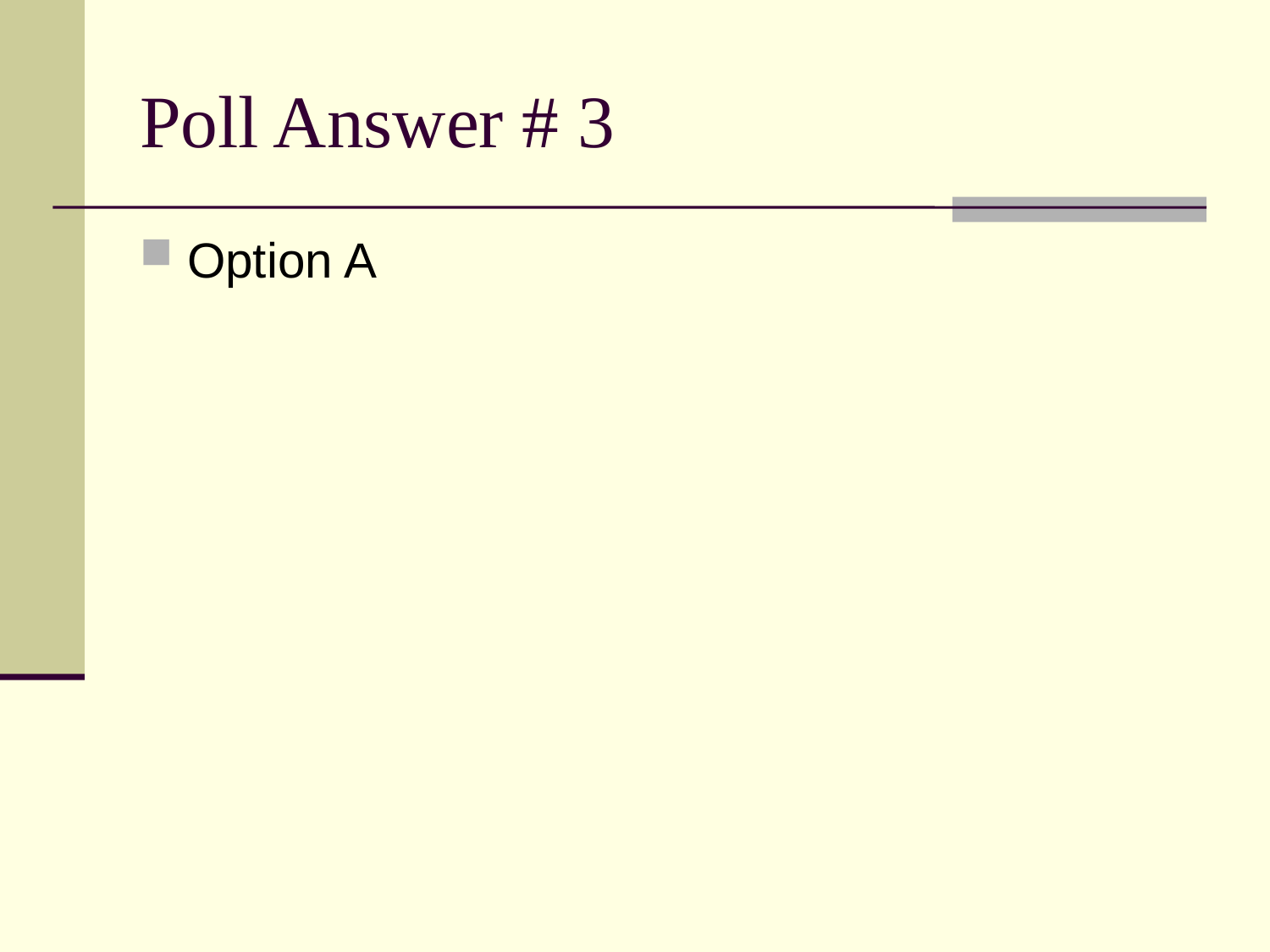

# Poll Answer # 3
Option A